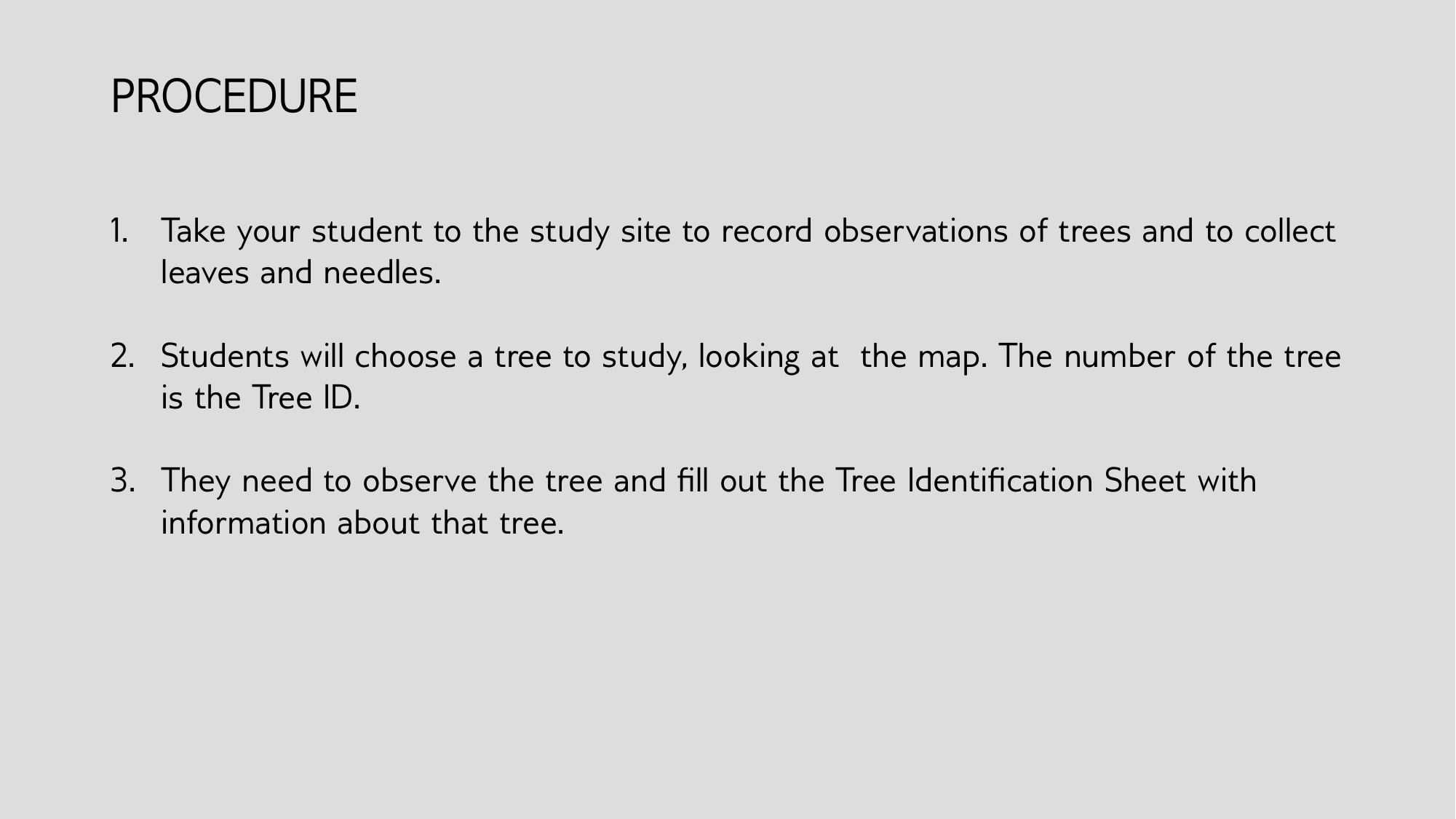

PROCEDURE
Take your student to the study site to record observations of trees and to collect leaves and needles.

Students will choose a tree to study, looking at  the map. The number of the tree is the Tree ID.

They need to observe the tree and fill out the Tree Identification Sheet with information about that tree.